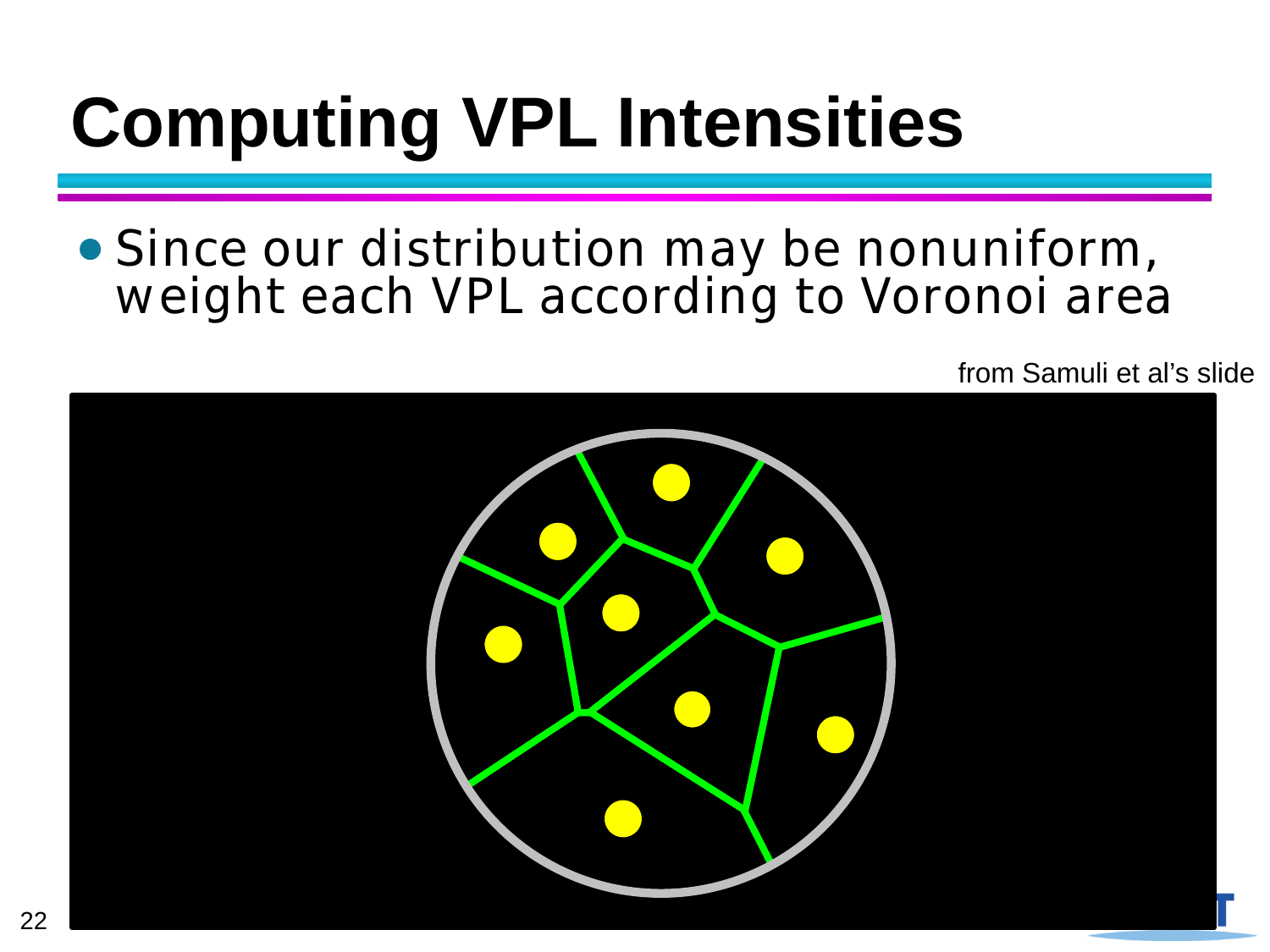

# Computing VPL Intensities
Since our distribution may be nonuniform, weight each VPL according to Voronoi area
from Samuli et al’s slide